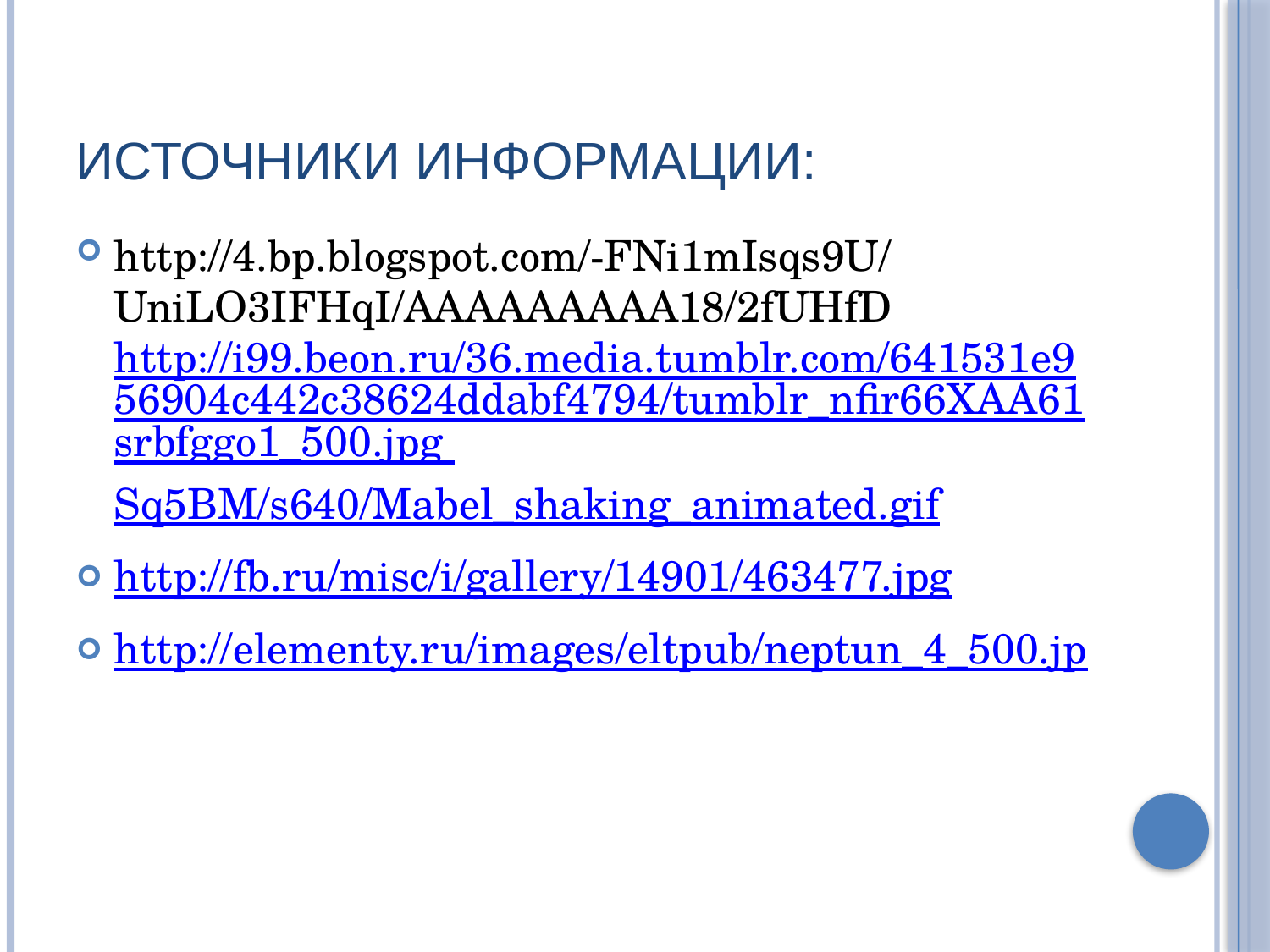

# Источники информации:
http://4.bp.blogspot.com/-FNi1mIsqs9U/UniLO3IFHqI/AAAAAAAAA18/2fUHfD http://i99.beon.ru/36.media.tumblr.com/641531e956904c442c38624ddabf4794/tumblr_nfir66XAA61srbfggo1_500.jpg Sq5BM/s640/Mabel_shaking_animated.gif
http://fb.ru/misc/i/gallery/14901/463477.jpg
http://elementy.ru/images/eltpub/neptun_4_500.jp